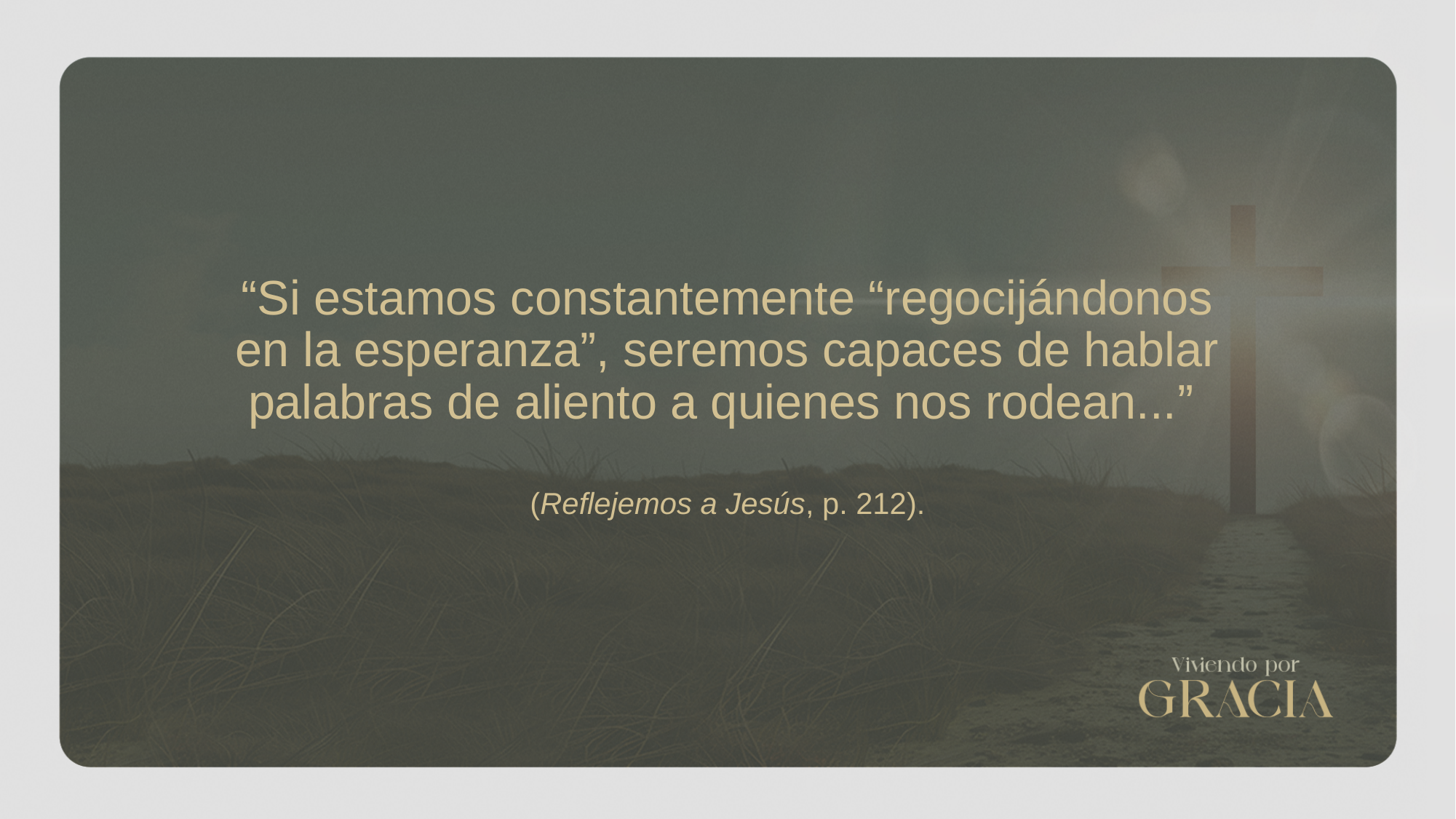

“Si estamos constantemente “regocijándonos en la esperanza”, seremos capaces de hablar palabras de aliento a quienes nos rodean...”
(Reflejemos a Jesús, p. 212).